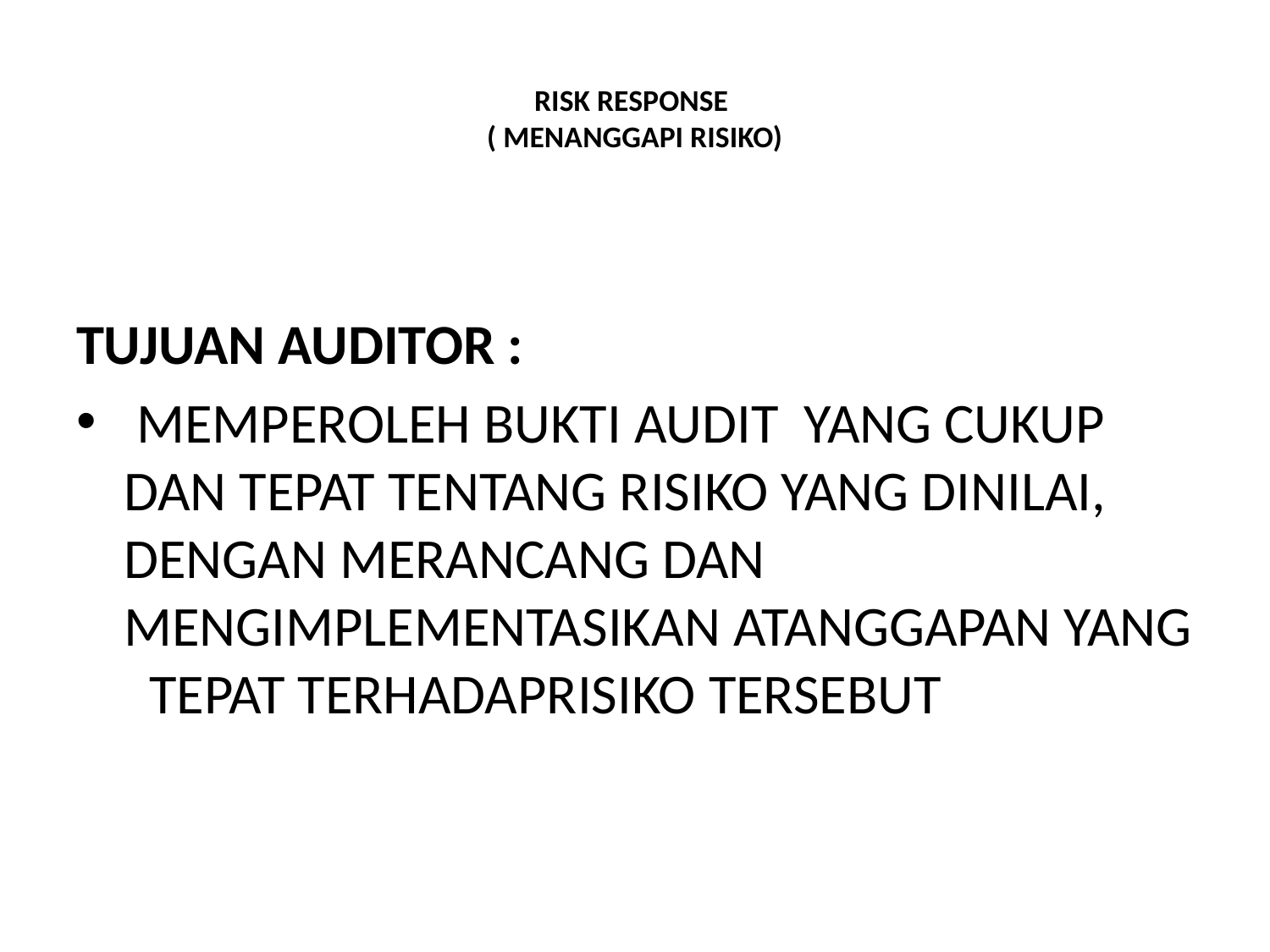

# RISK RESPONSE ( MENANGGAPI RISIKO)

TUJUAN AUDITOR :
 MEMPEROLEH BUKTI AUDIT  YANG CUKUP DAN TEPAT TENTANG RISIKO YANG DINILAI, DENGAN MERANCANG DAN MENGIMPLEMENTASIKAN ATANGGAPAN YANG   TEPAT TERHADAPRISIKO TERSEBUT